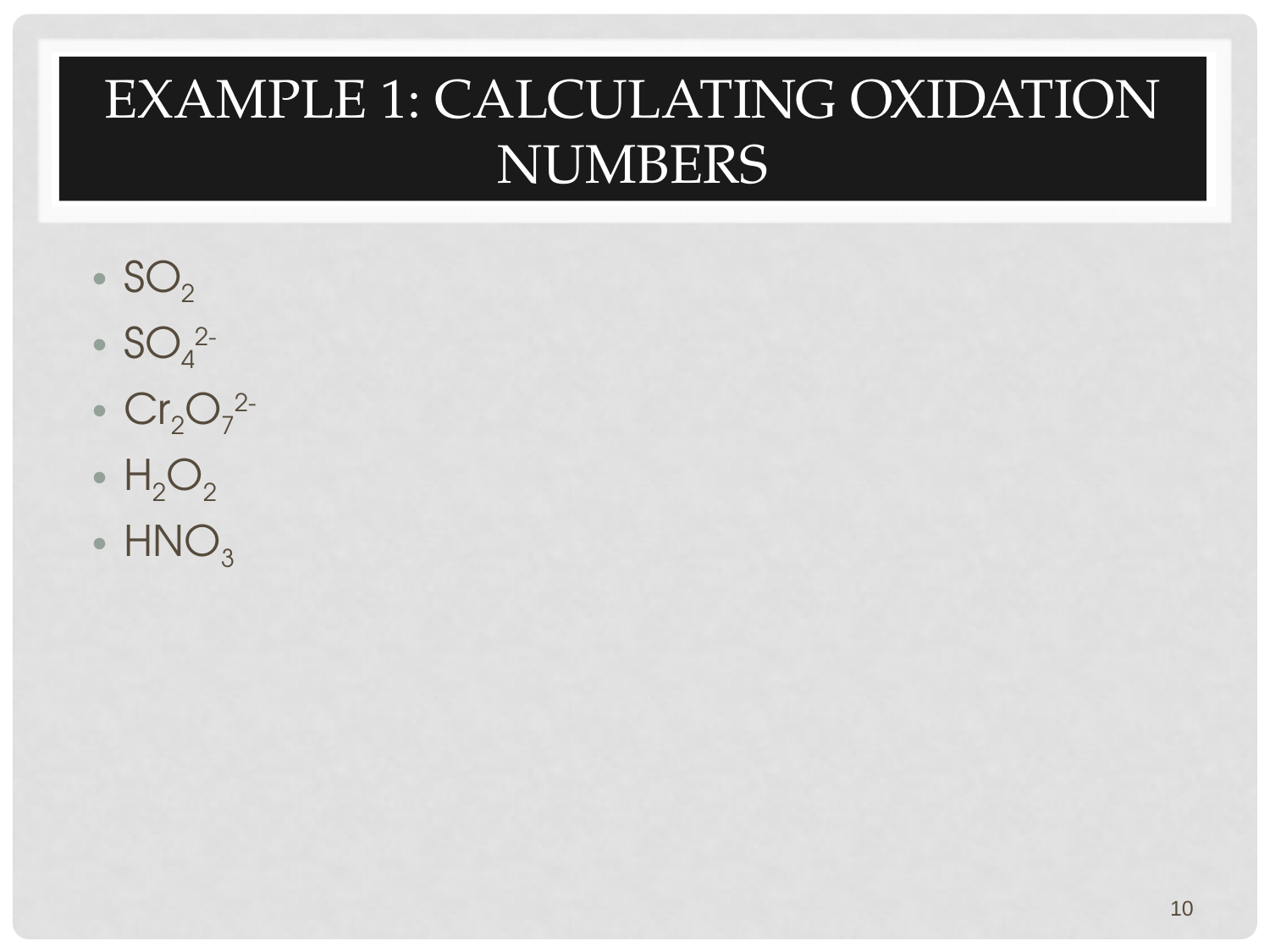

# Example 1: Calculating Oxidation Numbers
SO2
SO42-
Cr2O72-
H2O2
HNO3
10